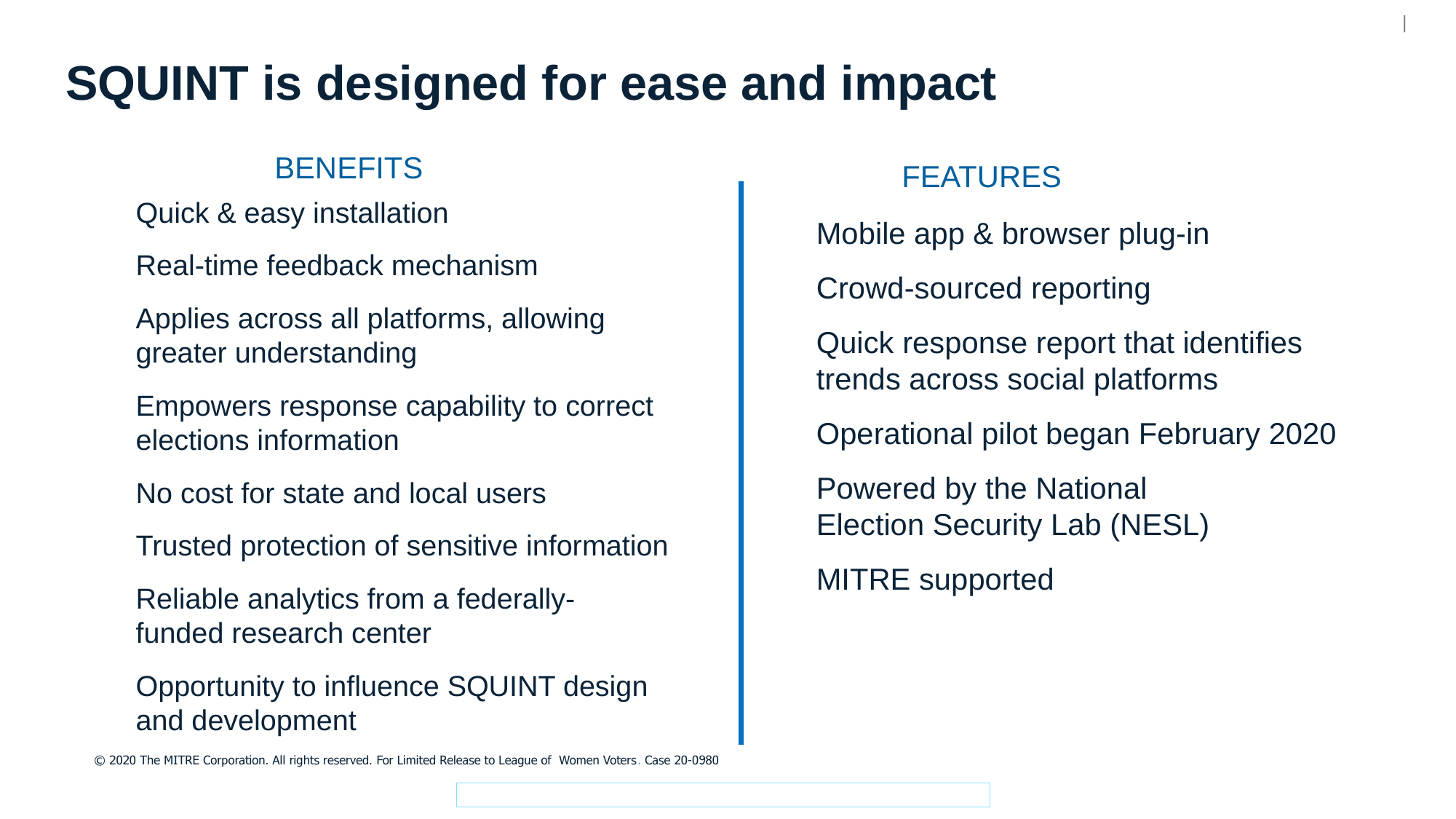

| 9 |
# SQUINT is designed for ease and impact
BENEFITS
FEATURES
Quick & easy installation
Real-time feedback mechanism
Applies across all platforms, allowing greater understanding
Empowers response capability to correct elections information
No cost for state and local users
Trusted protection of sensitive information
Reliable analytics from a federally-funded research center
Opportunity to influence SQUINT design and development
Mobile app & browser plug-in
Crowd-sourced reporting
Quick response report that identifies trends across social platforms
Operational pilot began February 2020
Powered by the National Election Security Lab (NESL)
MITRE supported